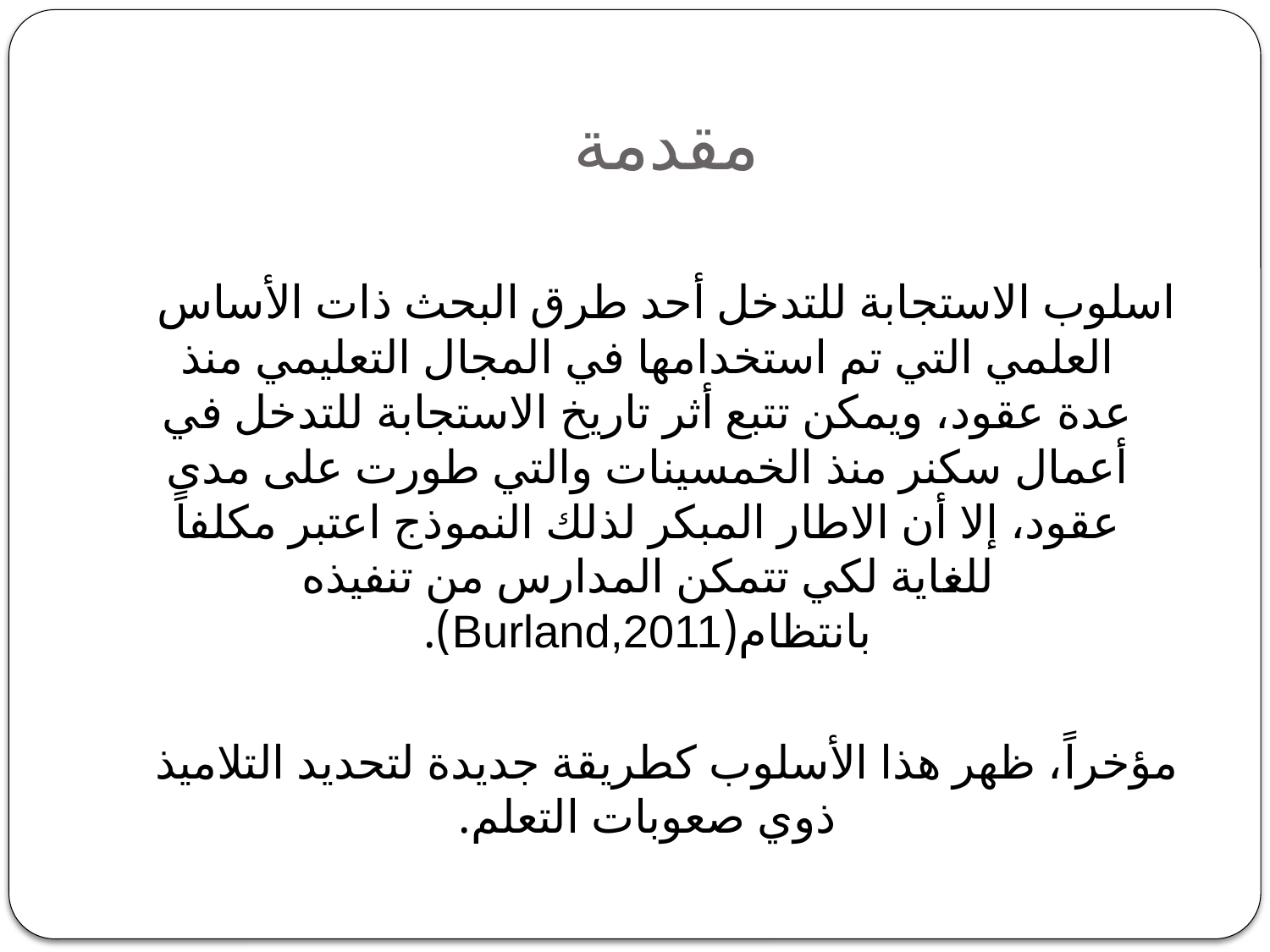

# مقدمة

اسلوب الاستجابة للتدخل أحد طرق البحث ذات الأساس العلمي التي تم استخدامها في المجال التعليمي منذ عدة عقود، ويمكن تتبع أثر تاريخ الاستجابة للتدخل في أعمال سكنر منذ الخمسينات والتي طورت على مدى عقود، إلا أن الاطار المبكر لذلك النموذج اعتبر مكلفاً للغاية لكي تتمكن المدارس من تنفيذه بانتظام(Burland,2011).

مؤخراً، ظهر هذا الأسلوب كطريقة جديدة لتحديد التلاميذ ذوي صعوبات التعلم.